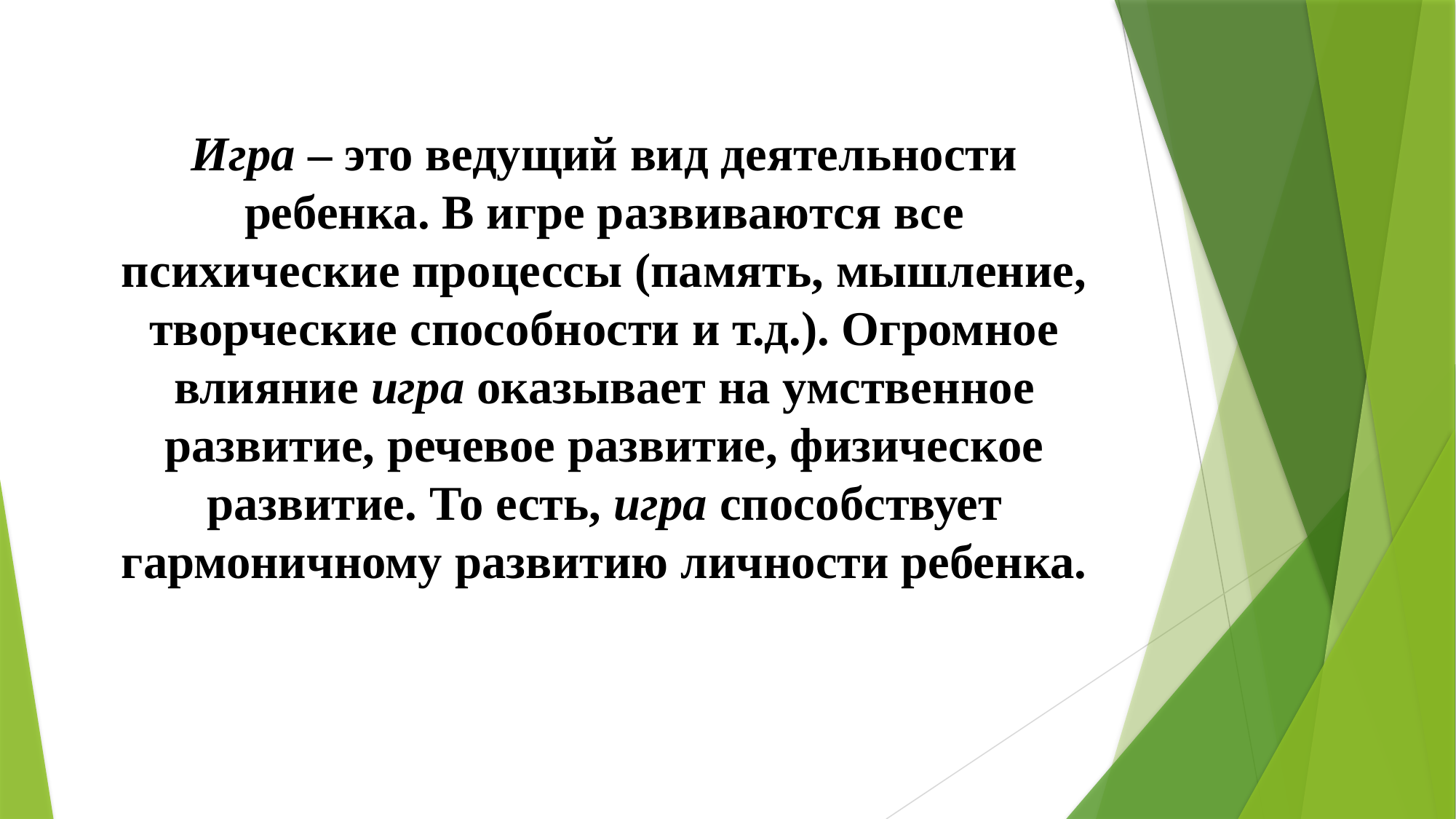

Игра – это ведущий вид деятельности ребенка. В игре развиваются все психические процессы (память, мышление, творческие способности и т.д.). Огромное влияние игра оказывает на умственное развитие, речевое развитие, физическое развитие. То есть, игра способствует гармоничному развитию личности ребенка.